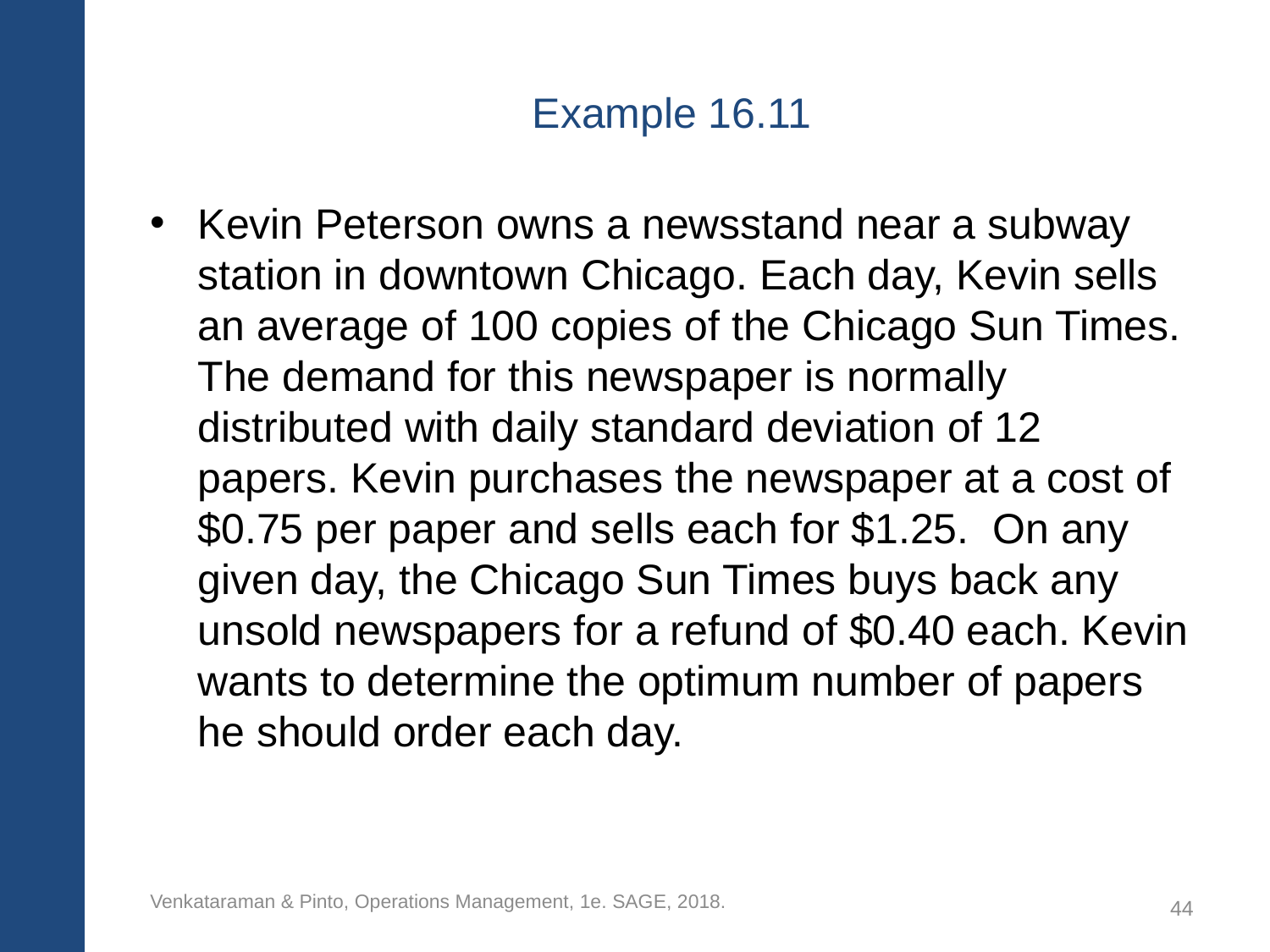

# Example 16.11
Kevin Peterson owns a newsstand near a subway station in downtown Chicago. Each day, Kevin sells an average of 100 copies of the Chicago Sun Times. The demand for this newspaper is normally distributed with daily standard deviation of 12 papers. Kevin purchases the newspaper at a cost of $0.75 per paper and sells each for $1.25.  On any given day, the Chicago Sun Times buys back any unsold newspapers for a refund of $0.40 each. Kevin wants to determine the optimum number of papers he should order each day.
Venkataraman & Pinto, Operations Management, 1e. SAGE, 2018.
44